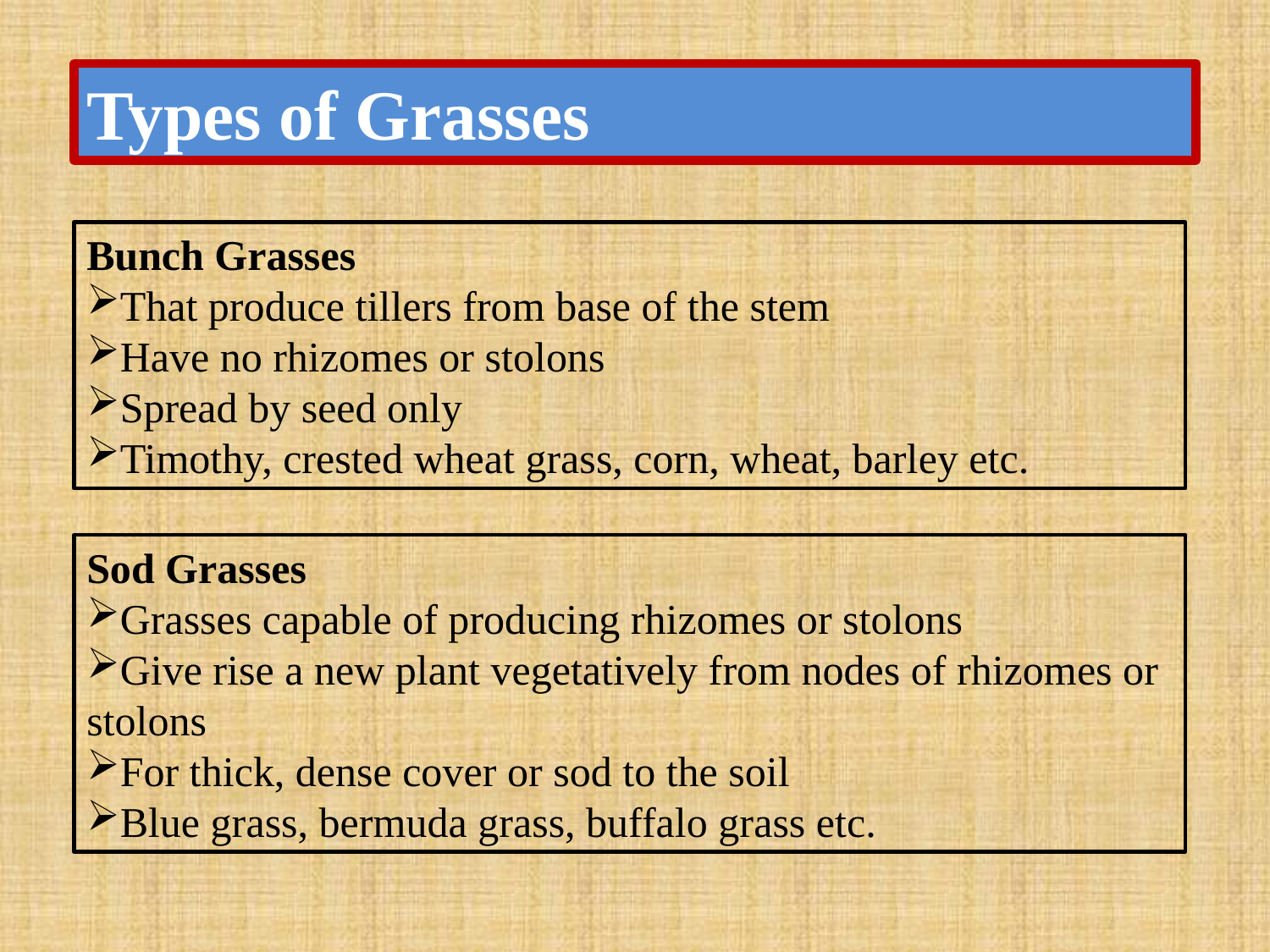

Types of Grasses
Bunch Grasses
That produce tillers from base of the stem
Have no rhizomes or stolons
Spread by seed only
Timothy, crested wheat grass, corn, wheat, barley etc.
Sod Grasses
Grasses capable of producing rhizomes or stolons
Give rise a new plant vegetatively from nodes of rhizomes or stolons
For thick, dense cover or sod to the soil
Blue grass, bermuda grass, buffalo grass etc.